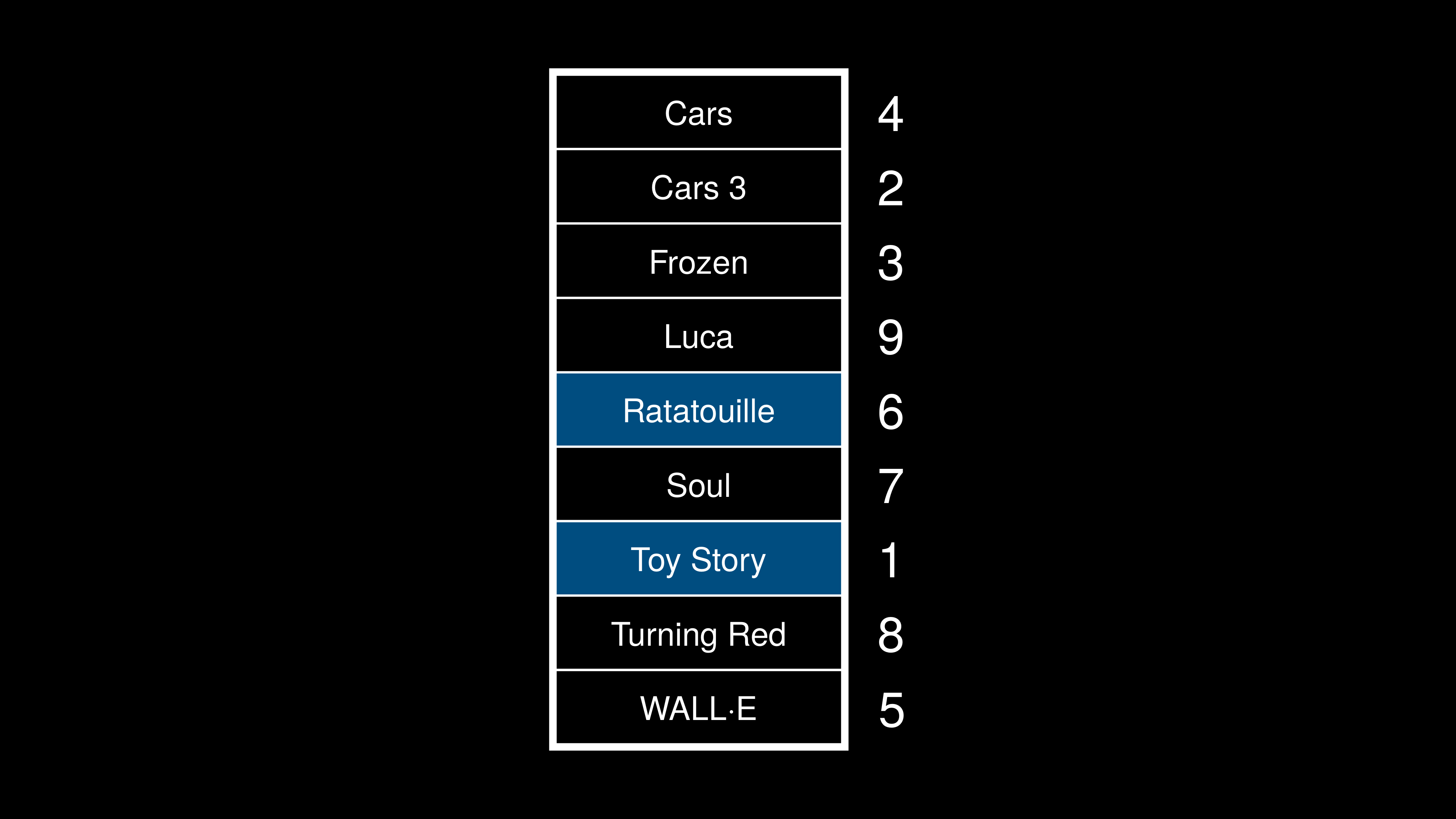

Cars
4
Cars 3
2
Frozen
3
Luca
9
Ratatouille
6
Soul
7
Toy Story
1
Turning Red
8
WALL·E
5